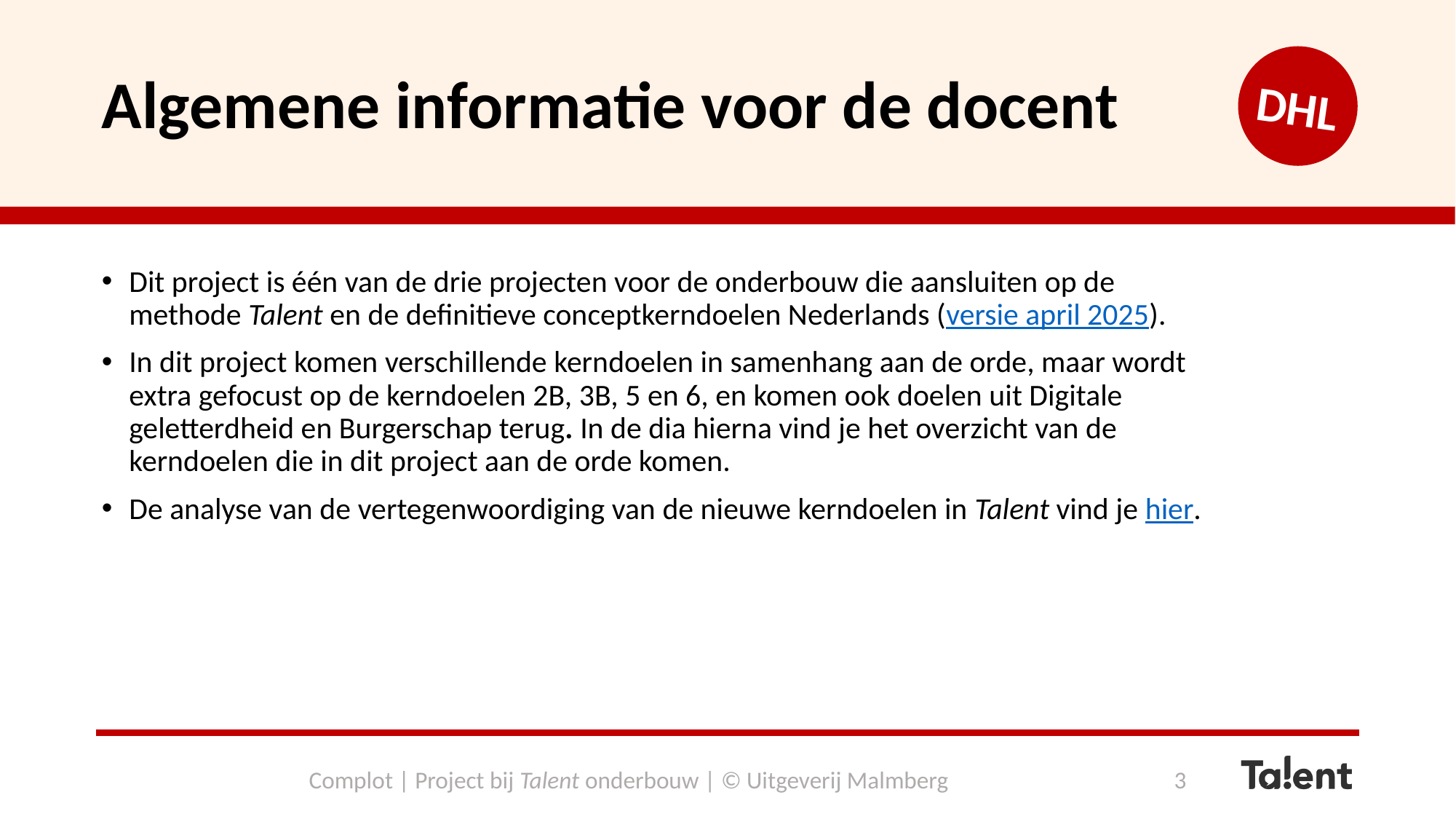

# Algemene informatie voor de docent
DHL
Dit project is één van de drie projecten voor de onderbouw die aansluiten op de methode Talent en de definitieve conceptkerndoelen Nederlands (versie april 2025).
In dit project komen verschillende kerndoelen in samenhang aan de orde, maar wordt extra gefocust op de kerndoelen 2B, 3B, 5 en 6, en komen ook doelen uit Digitale geletterdheid en Burgerschap terug. In de dia hierna vind je het overzicht van de kerndoelen die in dit project aan de orde komen.
De analyse van de vertegenwoordiging van de nieuwe kerndoelen in Talent vind je hier.

Complot | Project bij Talent onderbouw | © Uitgeverij Malmberg
3